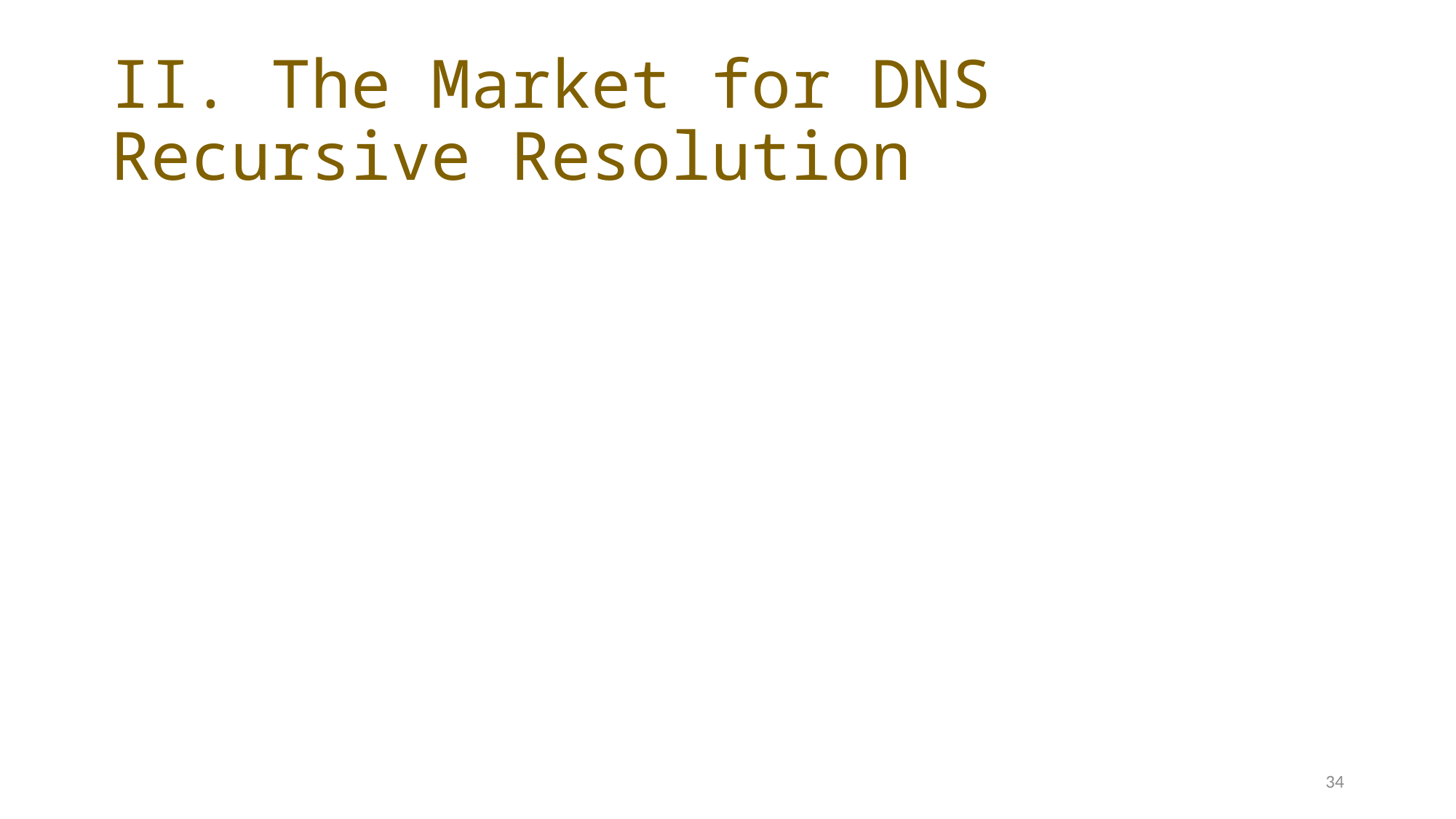

# II. The Market for DNS Recursive Resolution

34